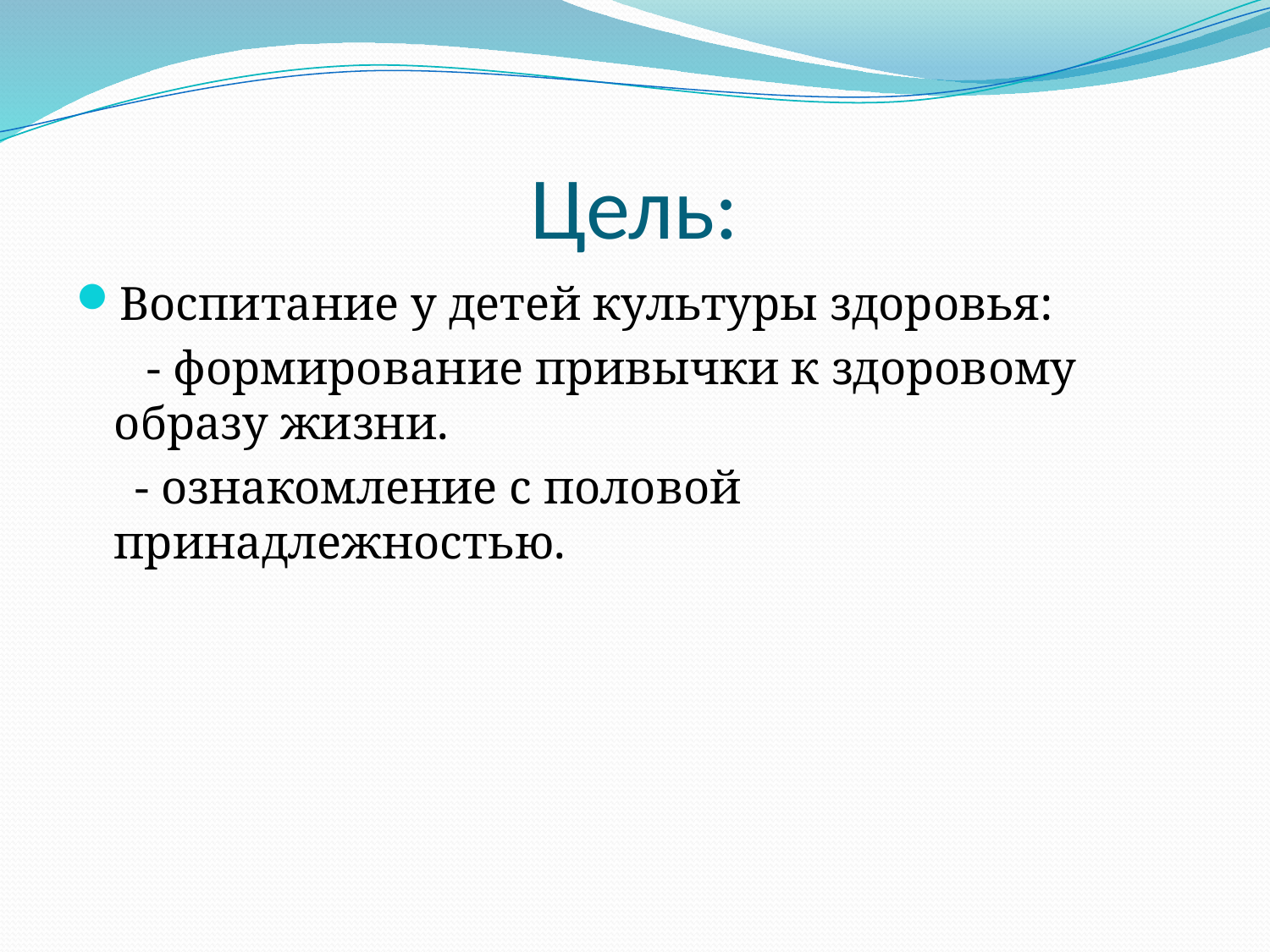

# Цель:
Воспитание у детей культуры здоровья:
      - формирование привычки к здоровому  образу жизни.
     - ознакомление с половой  принадлежностью.